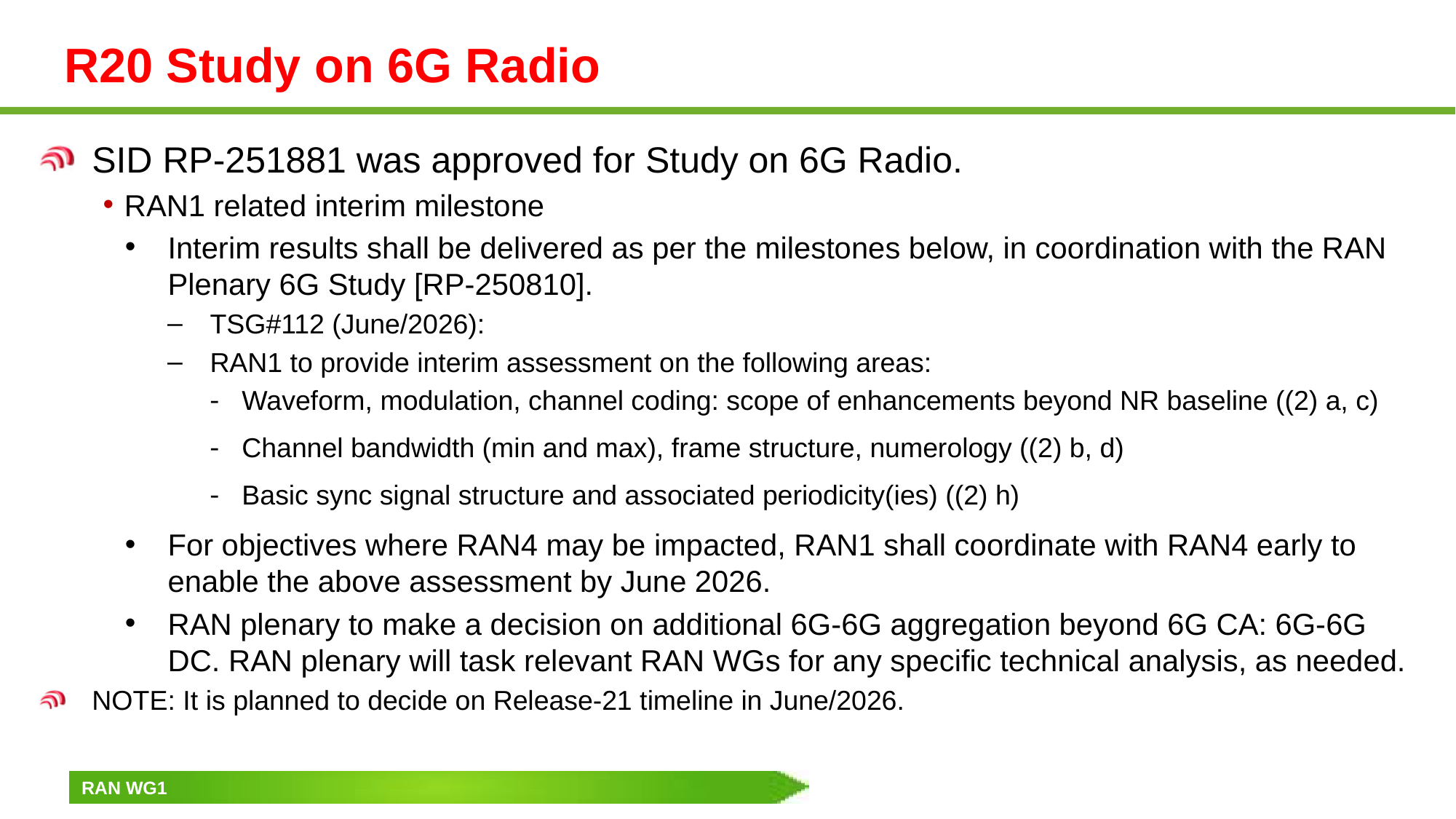

# R20 Study on 6G Radio
SID RP-251881 was approved for Study on 6G Radio.
RAN1 related interim milestone
Interim results shall be delivered as per the milestones below, in coordination with the RAN Plenary 6G Study [RP-250810].
TSG#112 (June/2026):
RAN1 to provide interim assessment on the following areas:
Waveform, modulation, channel coding: scope of enhancements beyond NR baseline ((2) a, c)
Channel bandwidth (min and max), frame structure, numerology ((2) b, d)
Basic sync signal structure and associated periodicity(ies) ((2) h)
For objectives where RAN4 may be impacted, RAN1 shall coordinate with RAN4 early to enable the above assessment by June 2026.
RAN plenary to make a decision on additional 6G-6G aggregation beyond 6G CA: 6G-6G DC. RAN plenary will task relevant RAN WGs for any specific technical analysis, as needed.
NOTE: It is planned to decide on Release-21 timeline in June/2026.